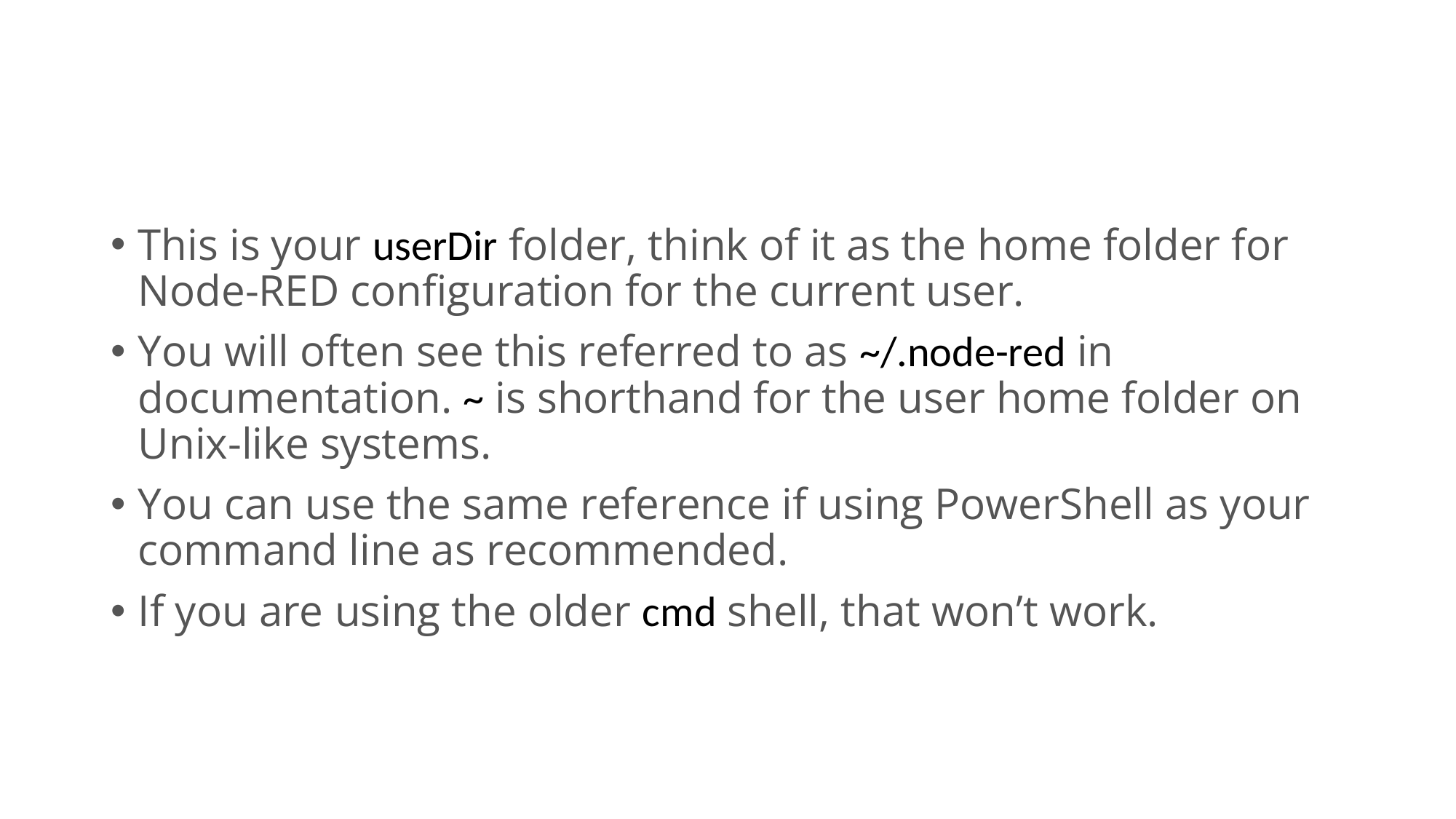

#
This is your userDir folder, think of it as the home folder for Node-RED configuration for the current user.
You will often see this referred to as ~/.node-red in documentation. ~ is shorthand for the user home folder on Unix-like systems.
You can use the same reference if using PowerShell as your command line as recommended.
If you are using the older cmd shell, that won’t work.